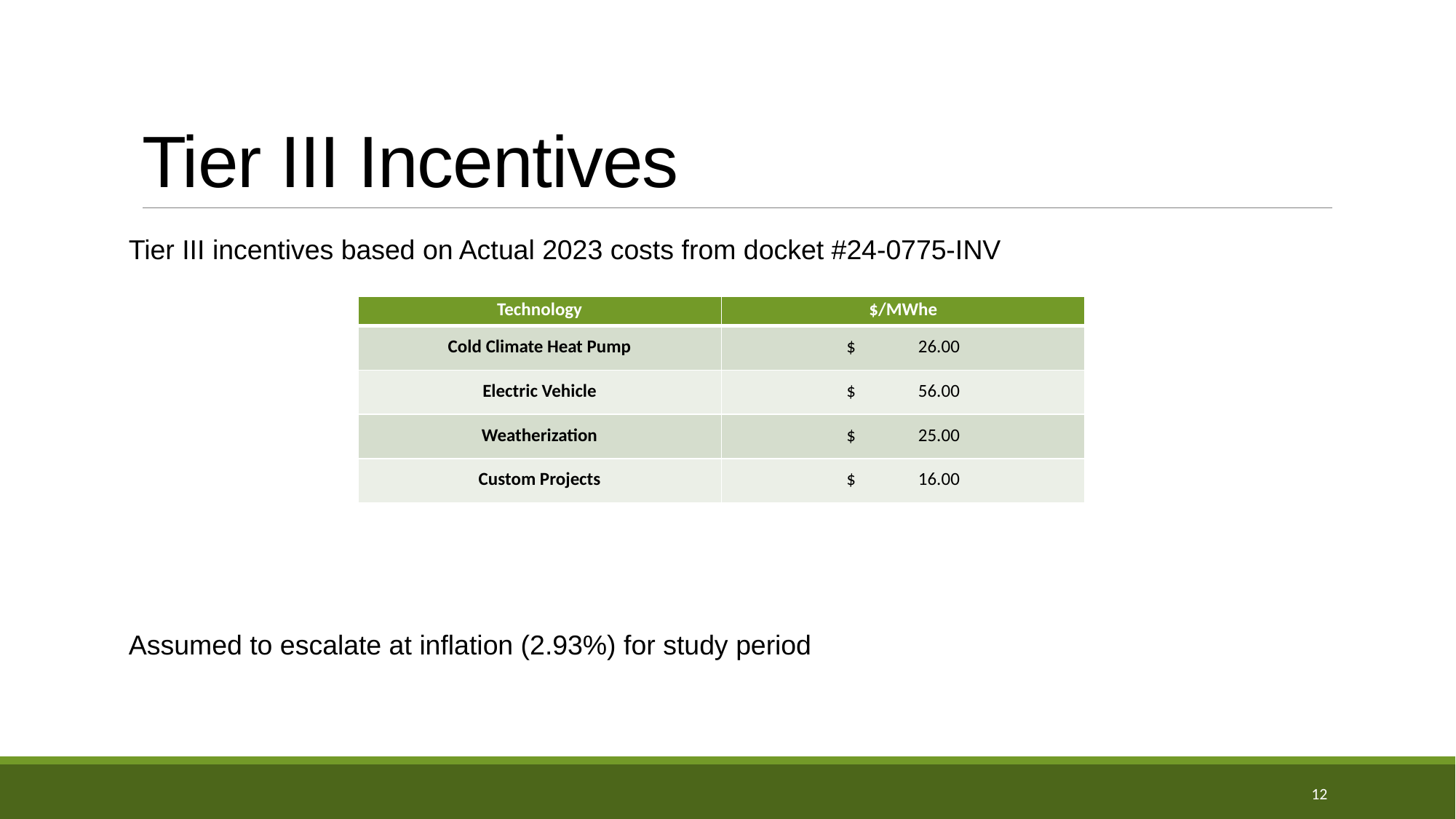

# Tier III Incentives
Tier III incentives based on Actual 2023 costs from docket #24-0775-INV

Assumed to escalate at inflation (2.93%) for study period

| Technology | $/MWhe |
| --- | --- |
| Cold Climate Heat Pump | $ 26.00 |
| Electric Vehicle | $ 56.00 |
| Weatherization | $ 25.00 |
| Custom Projects | $ 16.00 |
12